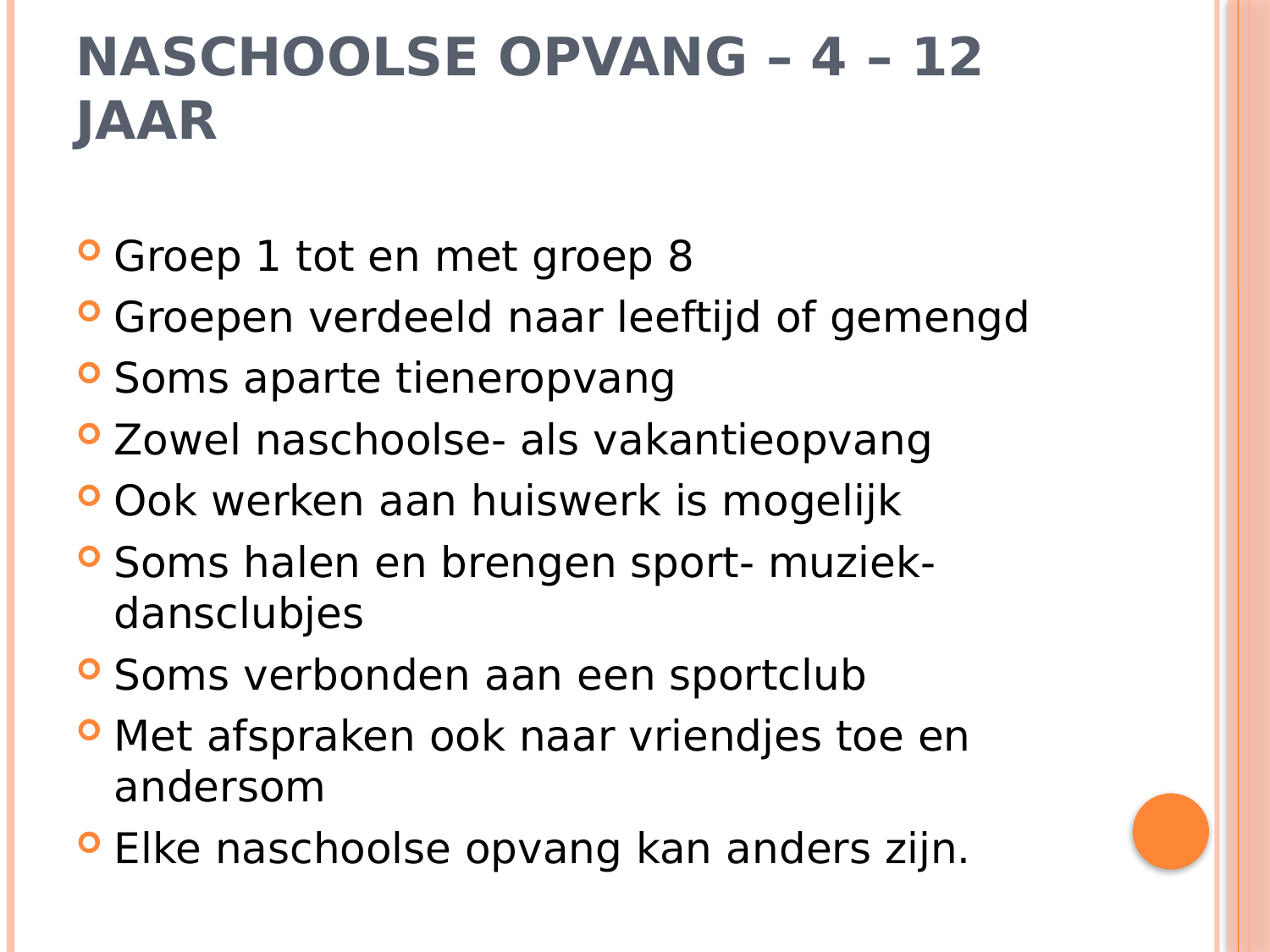

# Naschoolse opvang – 4 – 12 jaar
Groep 1 tot en met groep 8
Groepen verdeeld naar leeftijd of gemengd
Soms aparte tieneropvang
Zowel naschoolse- als vakantieopvang
Ook werken aan huiswerk is mogelijk
Soms halen en brengen sport- muziek- dansclubjes
Soms verbonden aan een sportclub
Met afspraken ook naar vriendjes toe en andersom
Elke naschoolse opvang kan anders zijn.